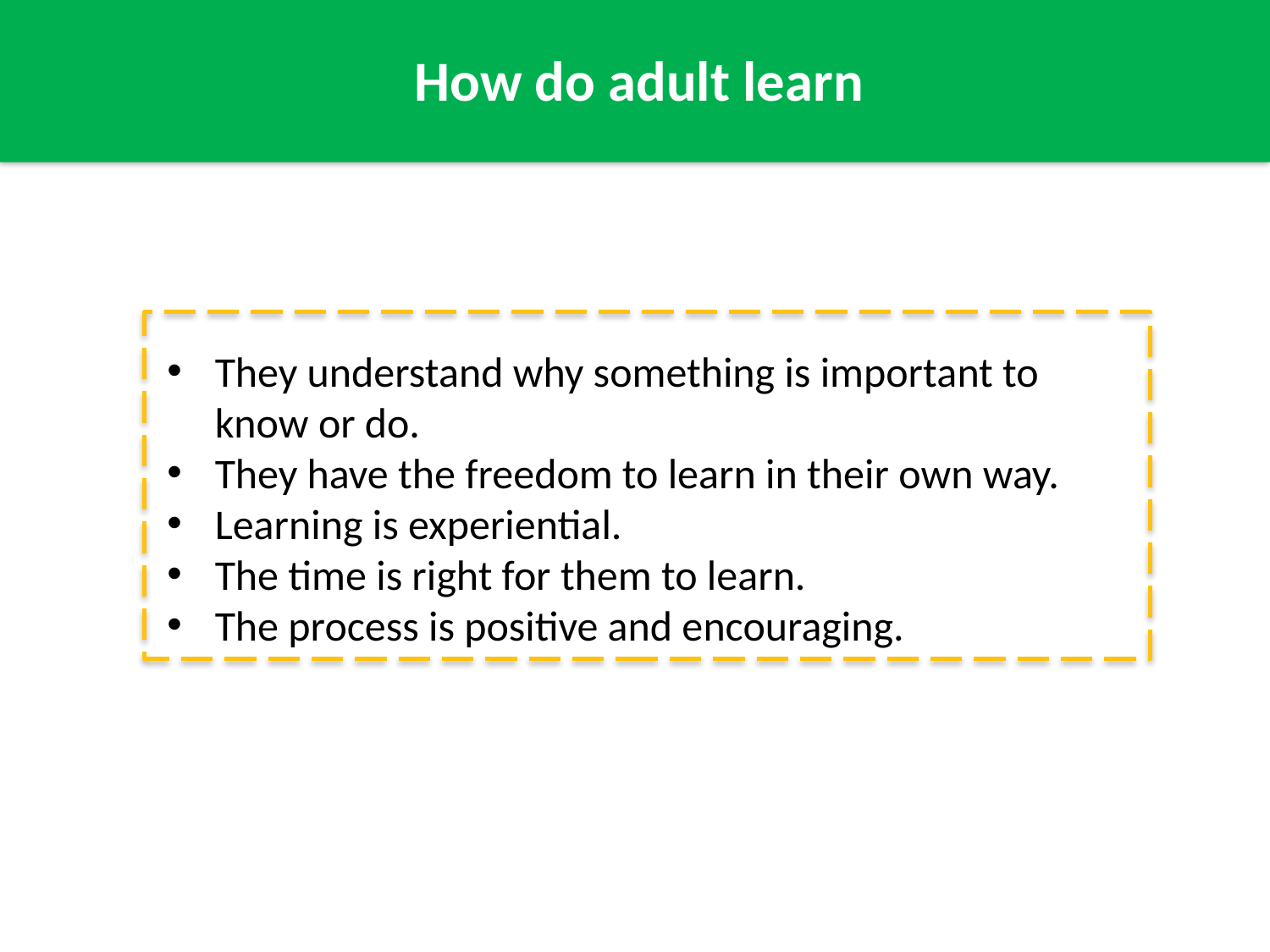

How do adult learn

They understand why something is important to know or do.
They have the freedom to learn in their own way.
Learning is experiential.
The time is right for them to learn.
The process is positive and encouraging.